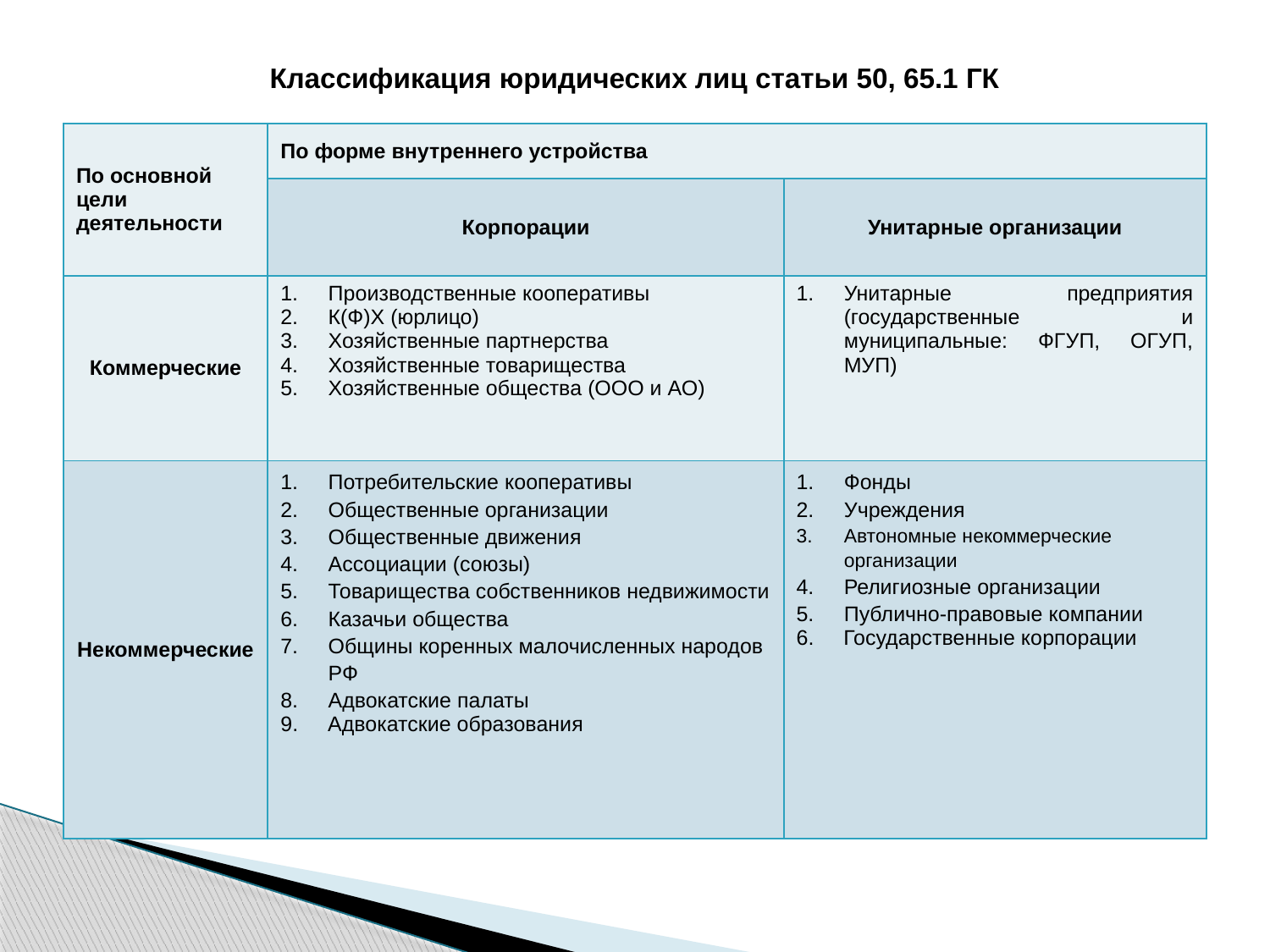

# Классификация юридических лиц статьи 50, 65.1 ГК
| По основной цели деятельности | По форме внутреннего устройства |  |
| --- | --- | --- |
|  | Корпорации | Унитарные организации |
| Коммерческие | Производственные кооперативы К(Ф)Х (юрлицо) Хозяйственные партнерства Хозяйственные товарищества Хозяйственные общества (ООО и АО) | Унитарные предприятия (государственные и муниципальные: ФГУП, ОГУП, МУП) |
| Некоммерческие | Потребительские кооперативы Общественные организации Общественные движения Ассоциации (союзы) Товарищества собственников недвижимости Казачьи общества Общины коренных малочисленных народов РФ Адвокатские палаты 9. Адвокатские образования | Фонды Учреждения Автономные некоммерческие организации Религиозные организации Публично-правовые компании 6. Государственные корпорации |